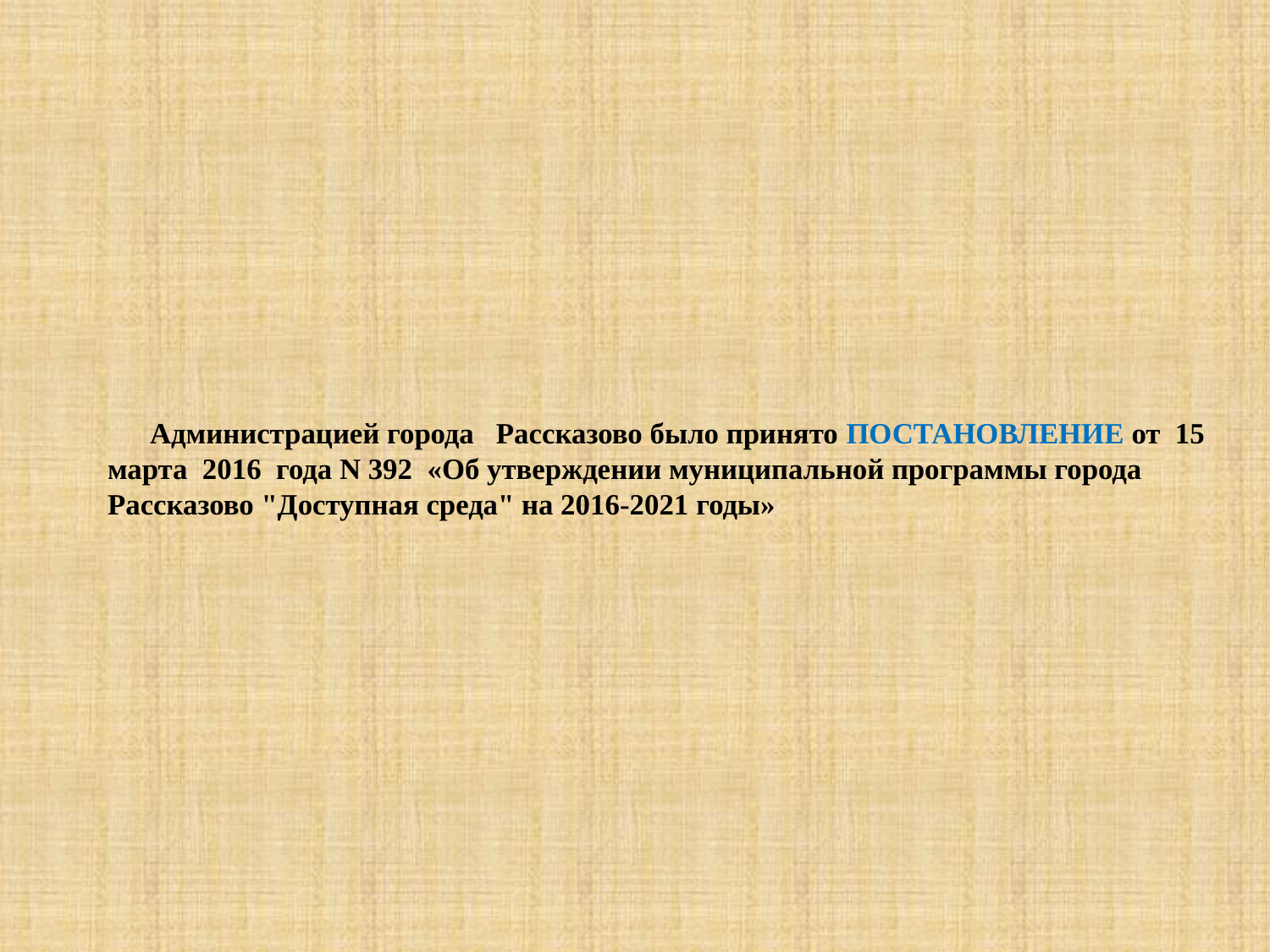

# Администрацией города   Рассказово было принято ПОСТАНОВЛЕНИЕ от  15  марта  2016  года N 392  «Об утверждении муниципальной программы города Рассказово "Доступная среда" на 2016-2021 годы»